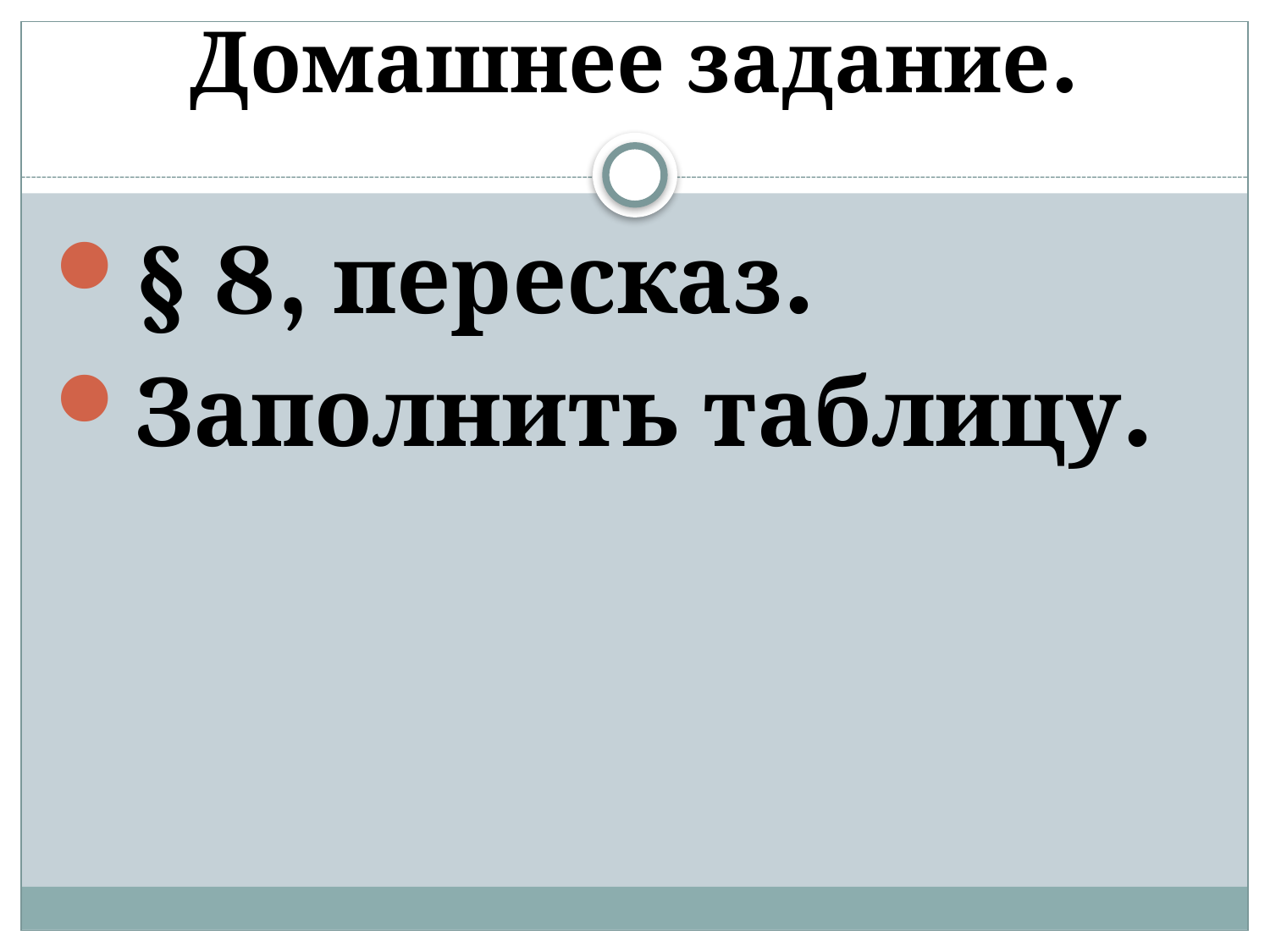

# Домашнее задание.
§ 8, пересказ.
Заполнить таблицу.